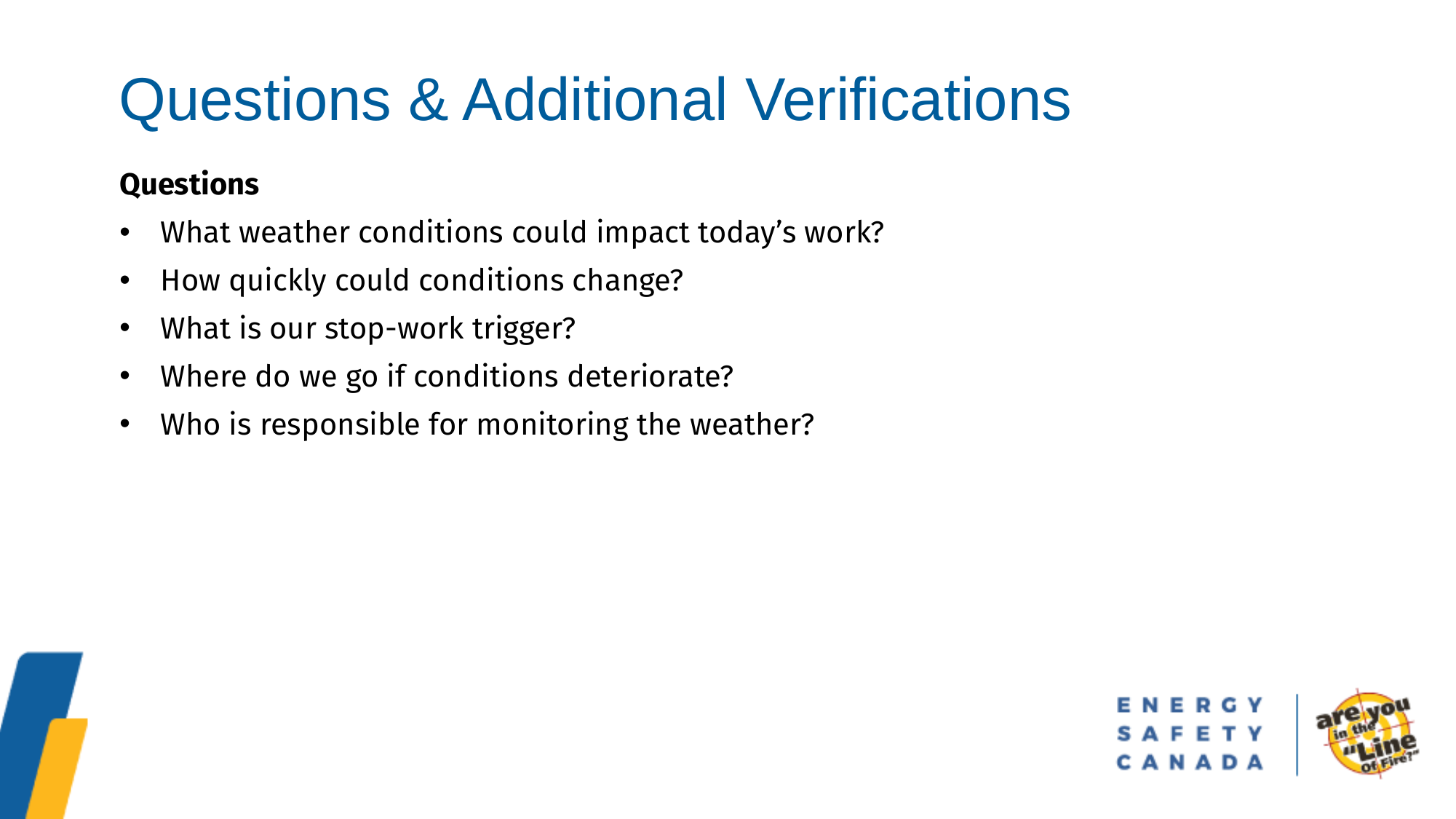

Questions & Additional Verifications
Questions
What weather conditions could impact today’s work?
How quickly could conditions change?
What is our stop-work trigger?
Where do we go if conditions deteriorate?
Who is responsible for monitoring the weather?